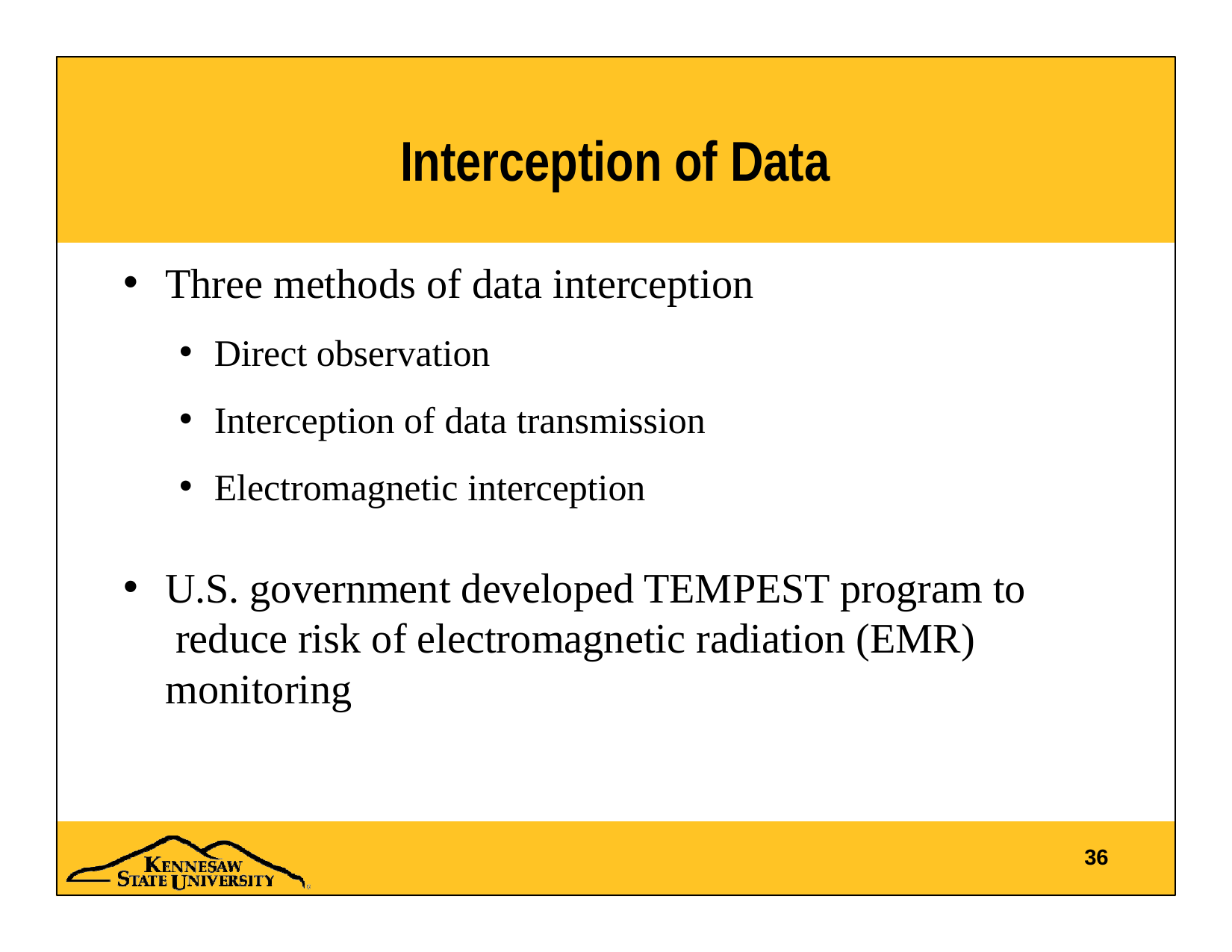

# Interception of Data
Three methods of data interception
Direct observation
Interception of data transmission
Electromagnetic interception

U.S. government developed TEMPEST program to  reduce risk of electromagnetic radiation (EMR)  monitoring

36